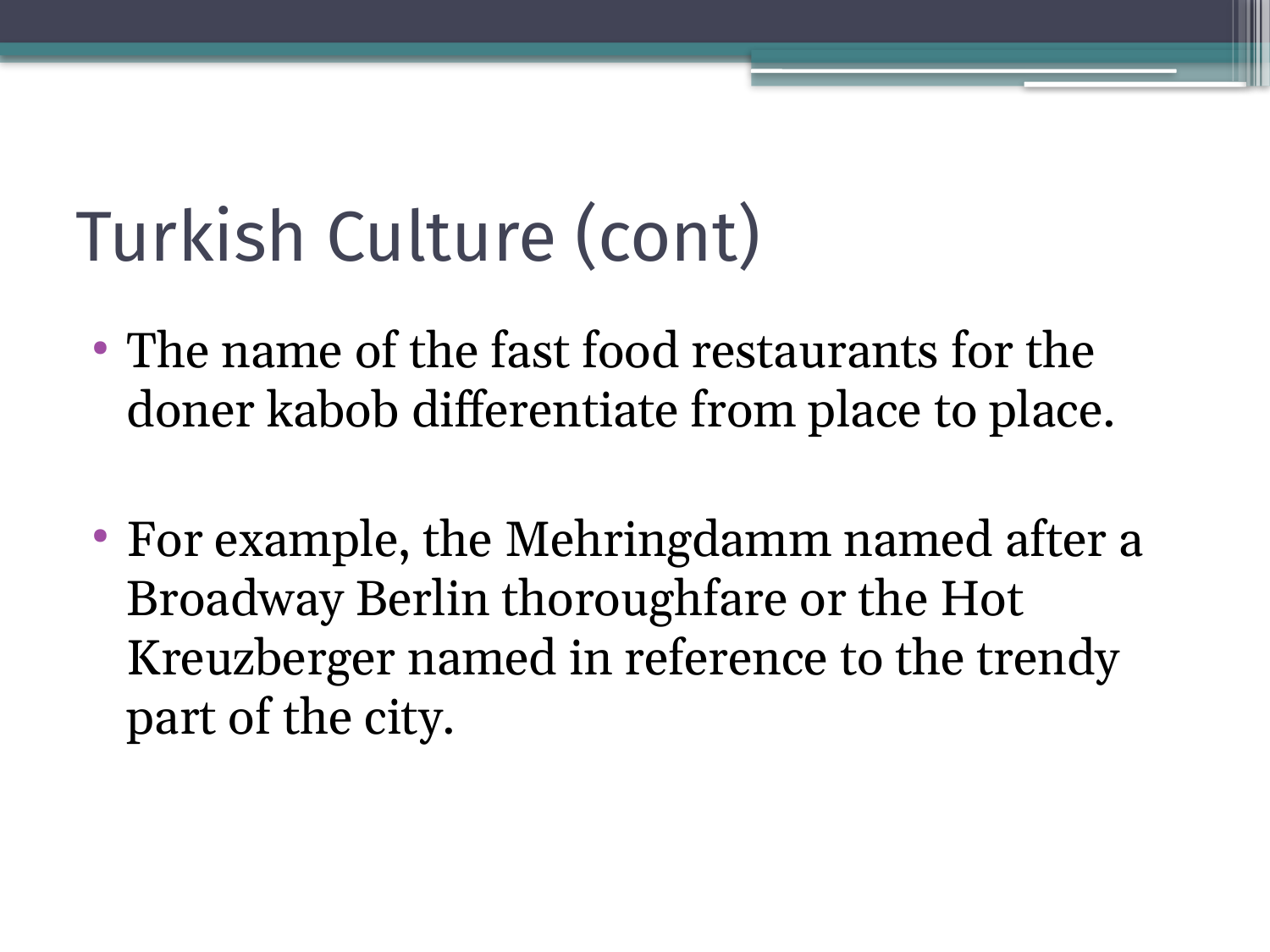

# Turkish Culture (cont)
The name of the fast food restaurants for the doner kabob differentiate from place to place.

For example, the Mehringdamm named after a Broadway Berlin thoroughfare or the Hot Kreuzberger named in reference to the trendy part of the city.